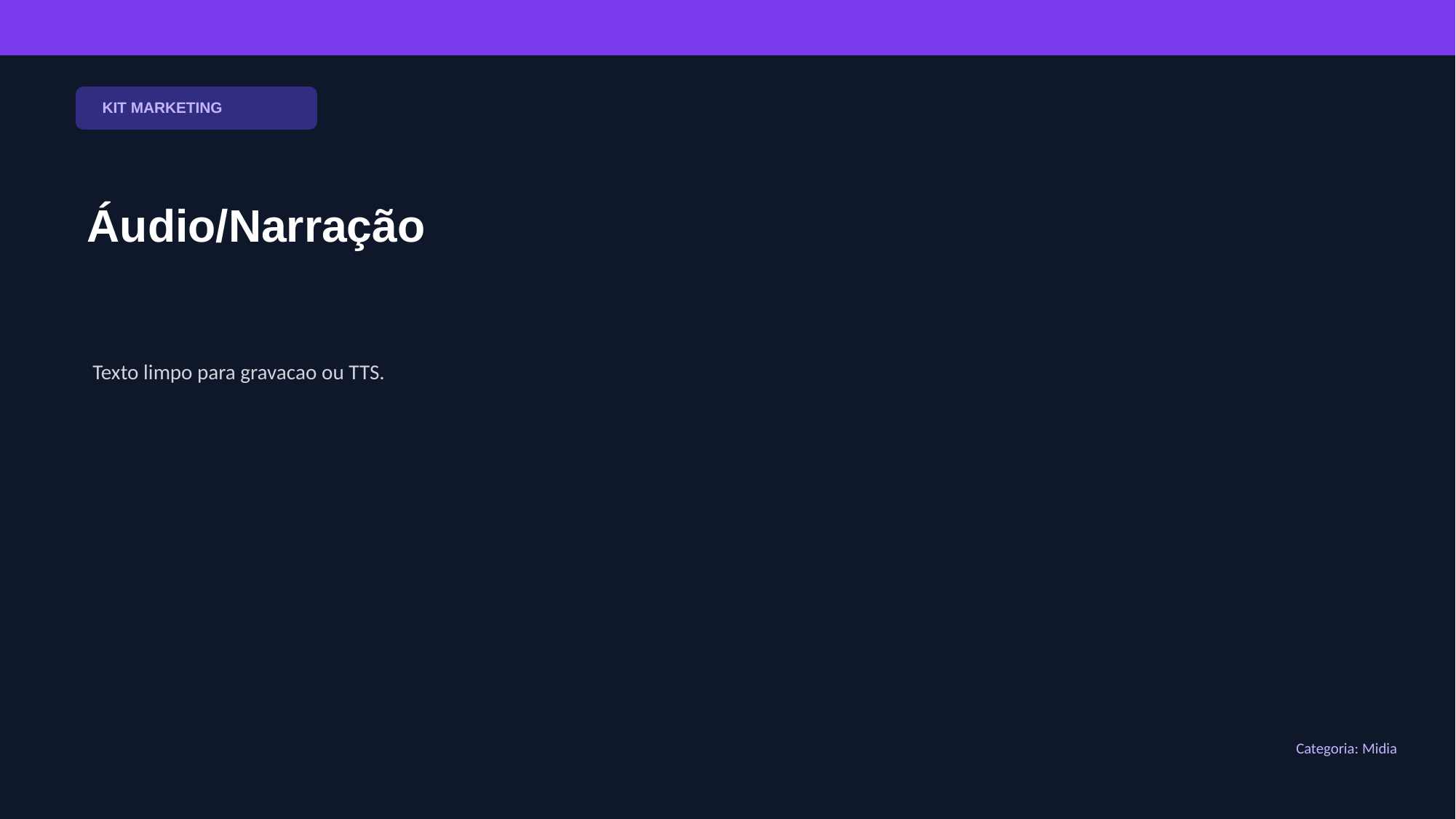

KIT MARKETING
Áudio/Narração
Texto limpo para gravacao ou TTS.
Categoria: Midia